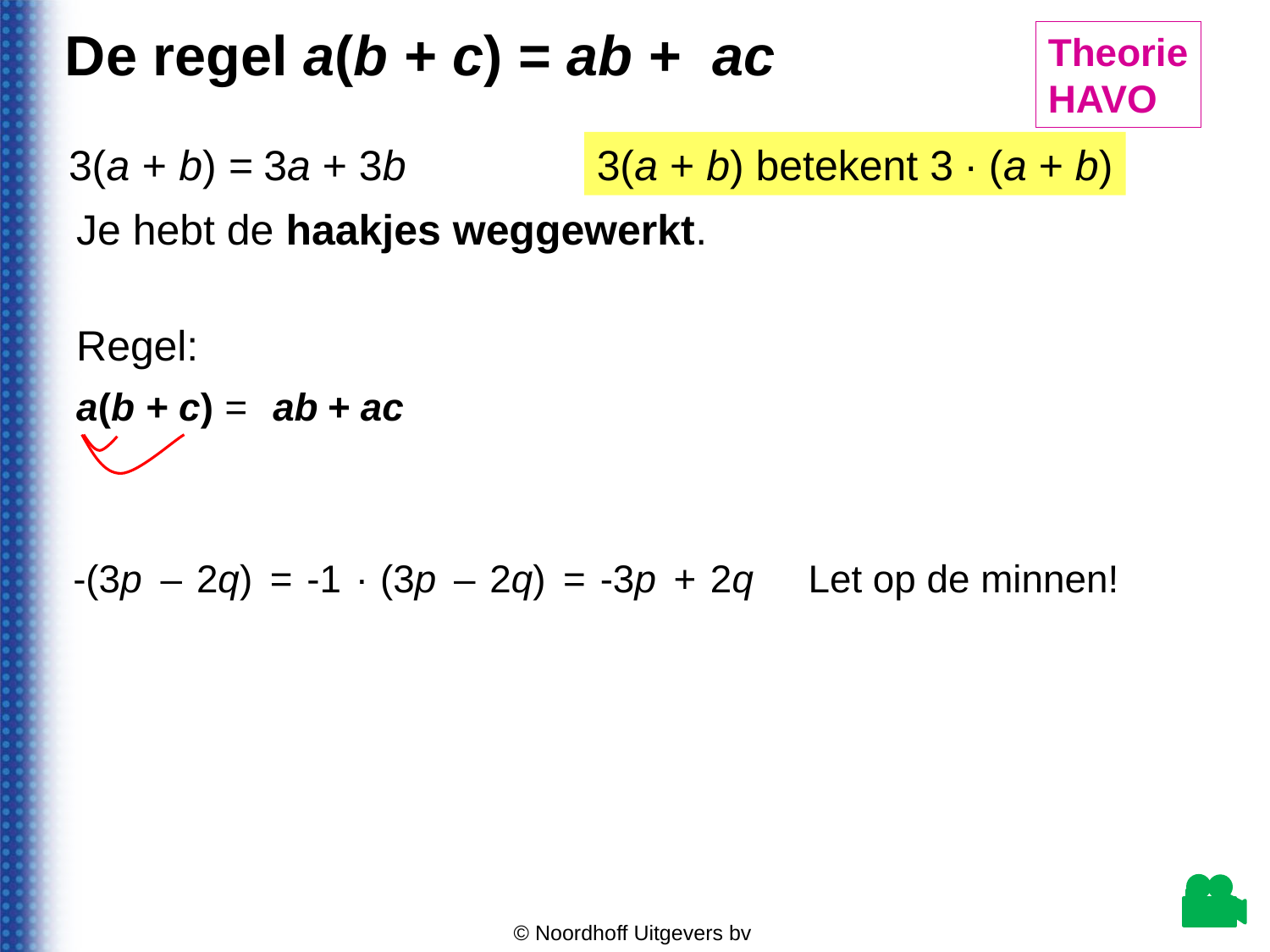

De regel a(b + c) = ab +  ac
Theorie
HAVO
3(a + b) betekent 3 ∙ (a + b)
3a + 3b

3(a
+
b)
=
Je hebt de haakjes weggewerkt.
Regel:
ab
  + ac
a(b + c) =

Let op de minnen!
-(3p
–
2q)
=
-1
∙
(3p
–
2q)
=
-3p
+
2q

© Noordhoff Uitgevers bv